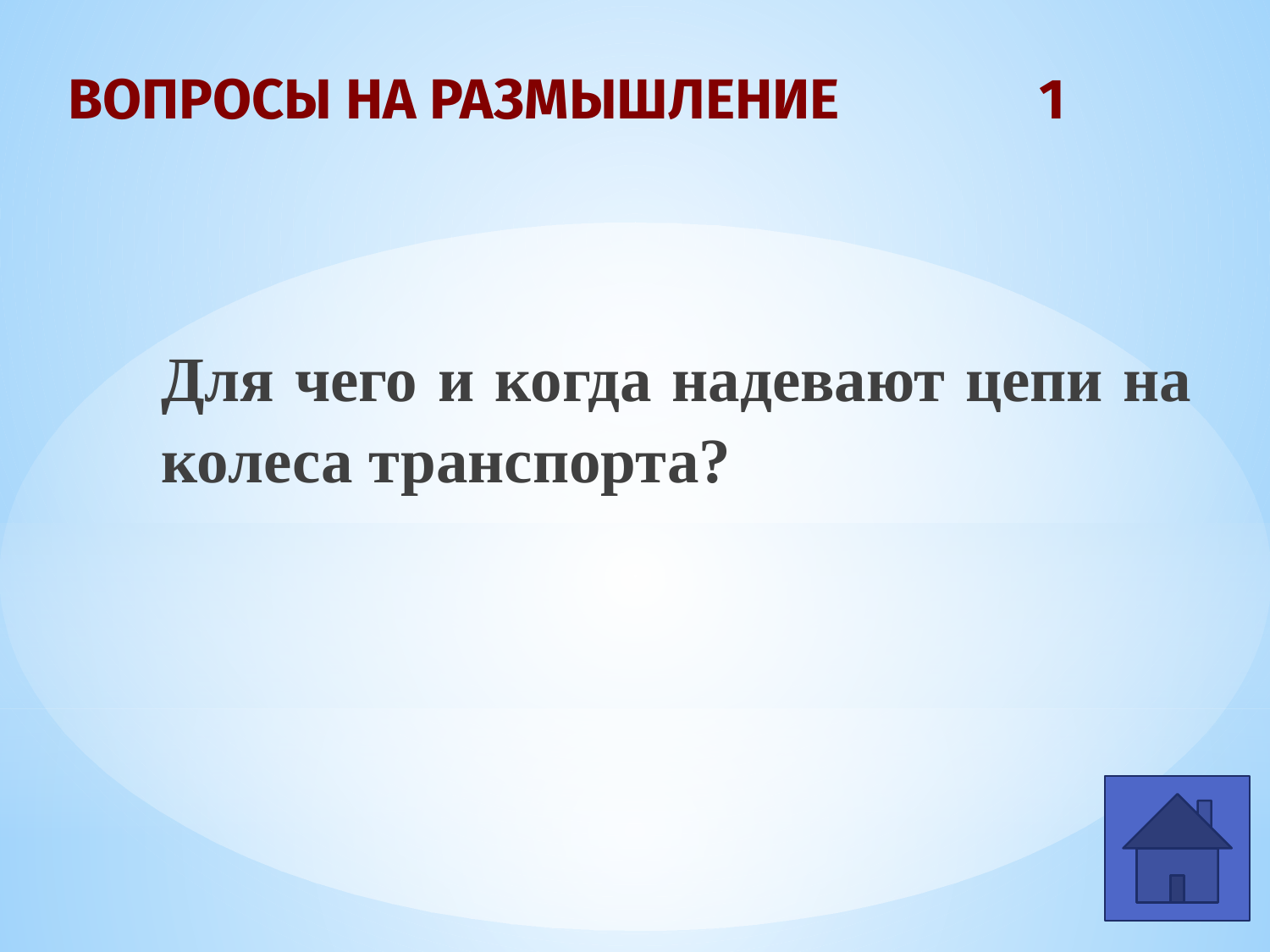

# ВОПРОСЫ НА РАЗМЫШЛЕНИЕ               1
Для чего и когда надевают цепи на колеса транспорта?